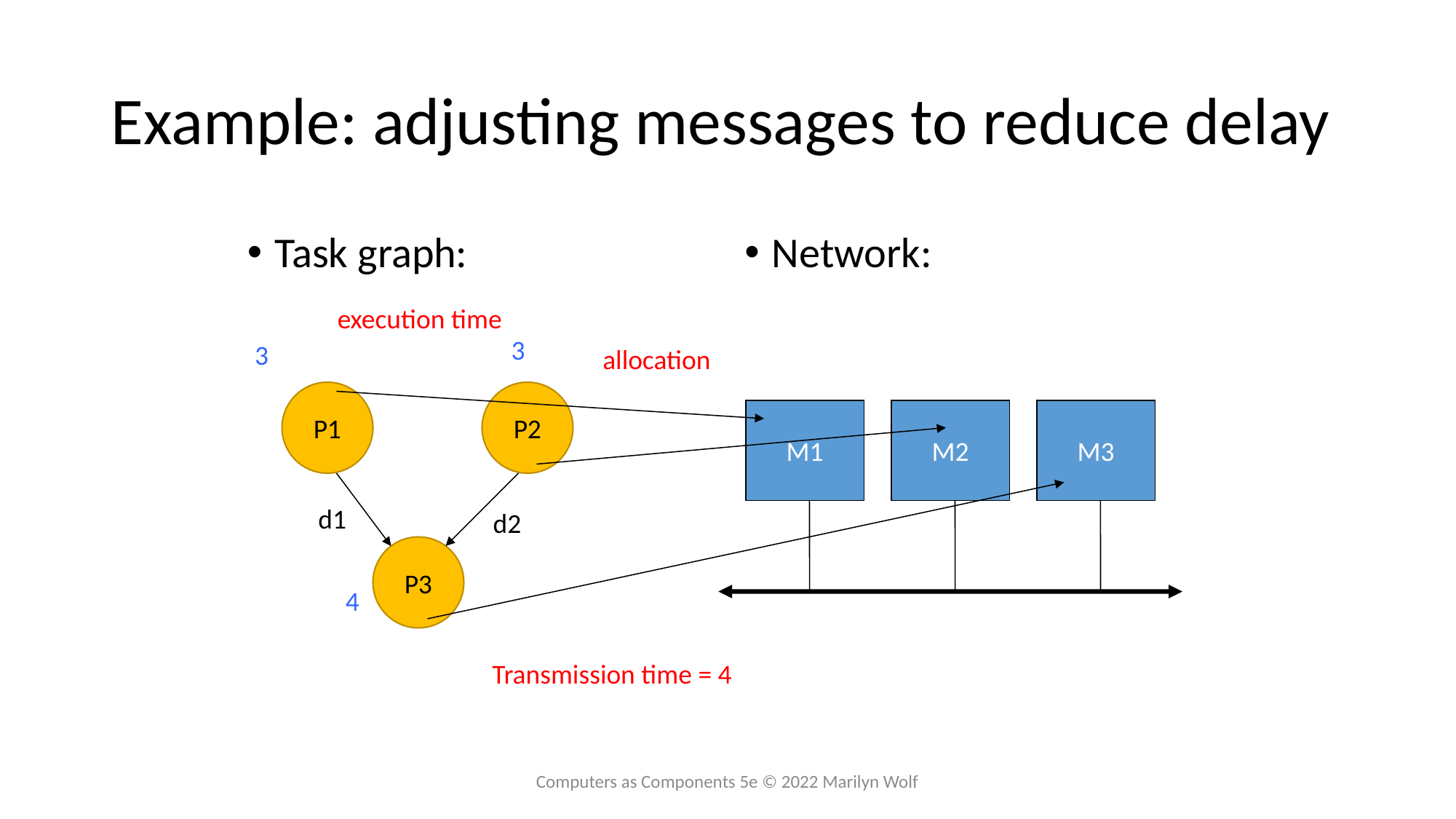

# Example: adjusting messages to reduce delay
Task graph:
Network:
execution time
3
3
4
Transmission time = 4
allocation

P1
P2
M1
M2
M3

d1
d2

P3

Computers as Components 5e © 2022 Marilyn Wolf